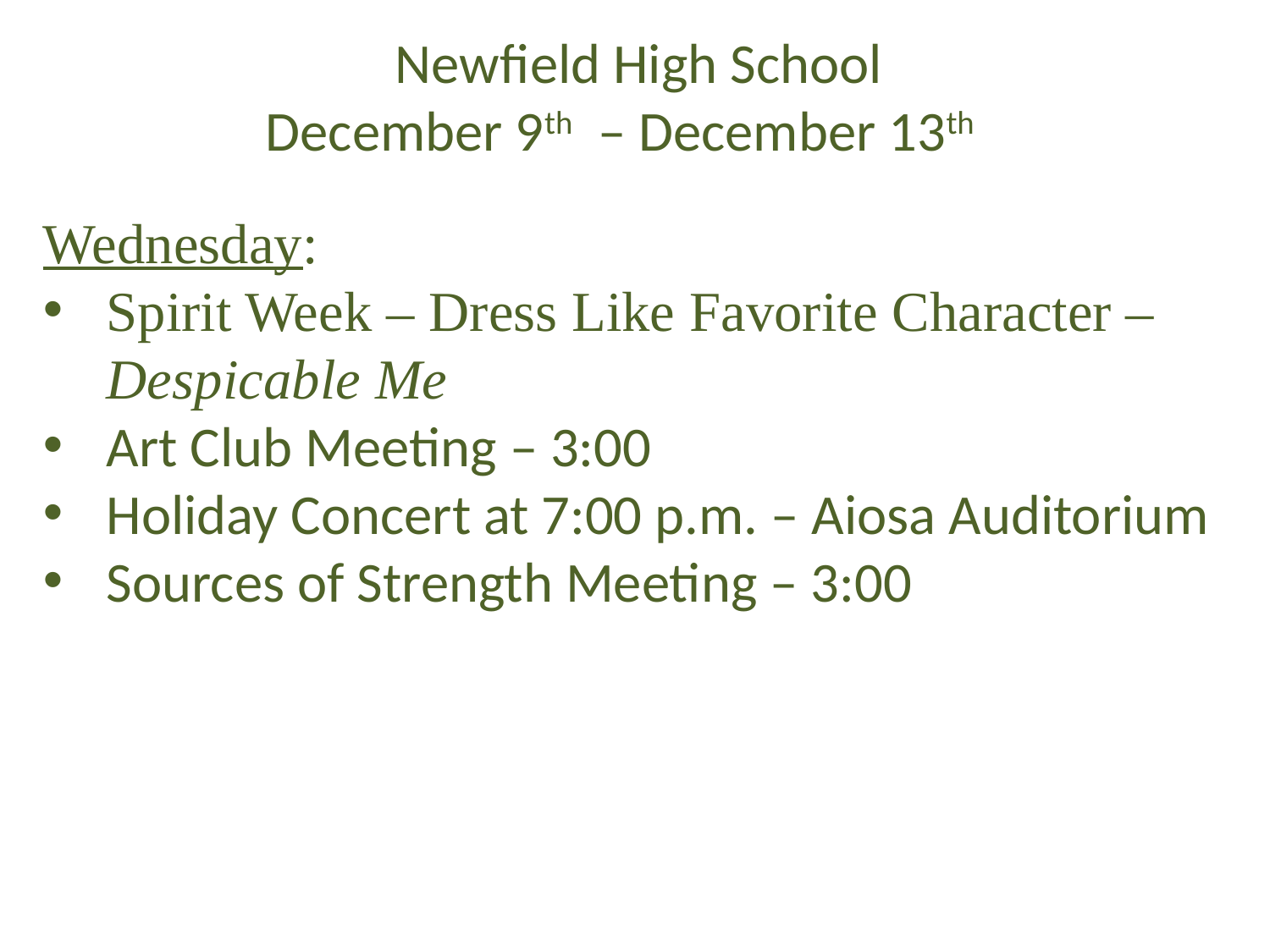

Newfield High School
December 9th  – December 13th
Wednesday:
Spirit Week – Dress Like Favorite Character – Despicable Me
Art Club Meeting – 3:00
Holiday Concert at 7:00 p.m. – Aiosa Auditorium
Sources of Strength Meeting – 3:00